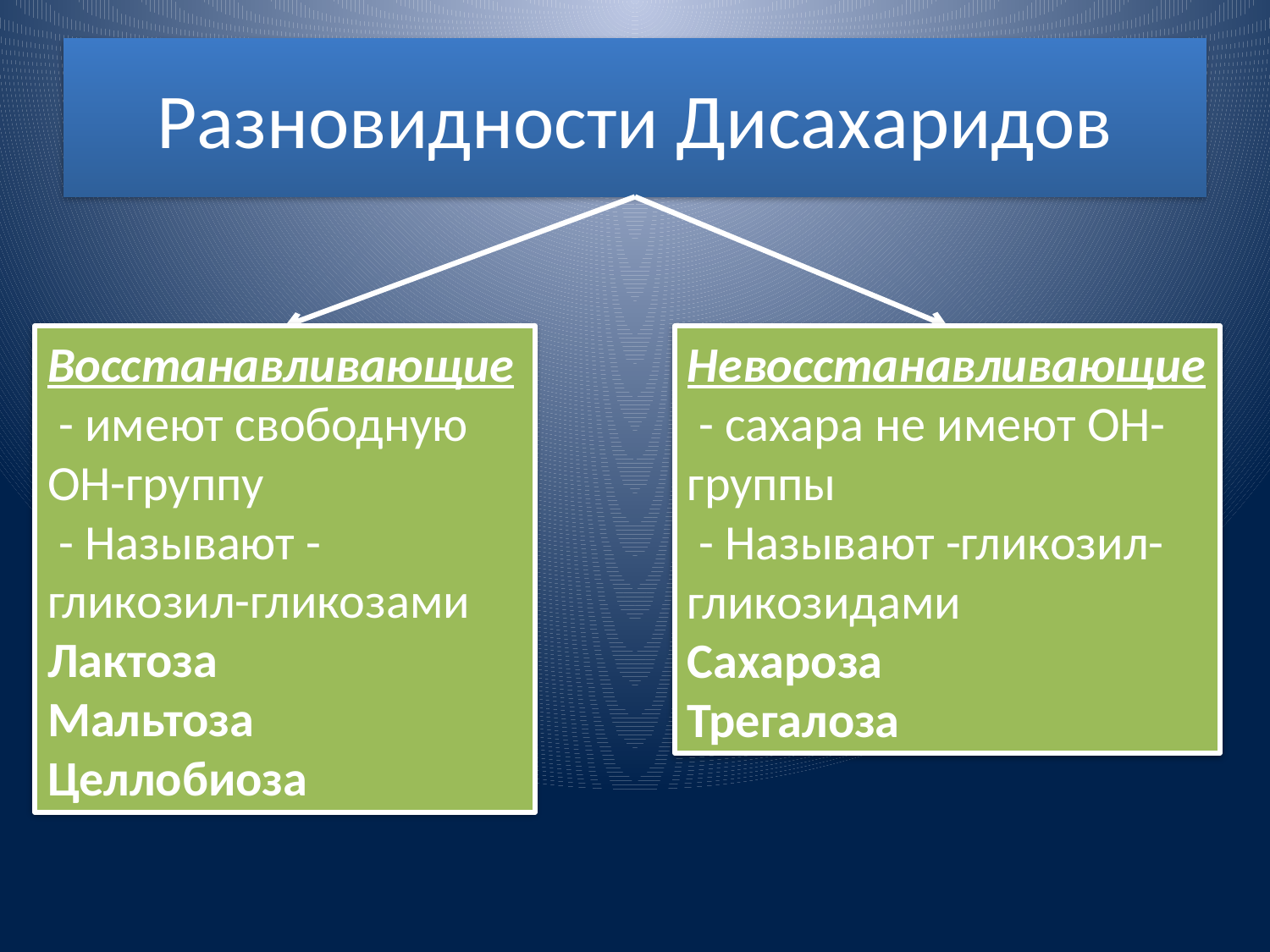

# Разновидности Дисахаридов
Восстанавливающие
 - имеют свободную ОН-группу
 - Называют -гликозил-гликозами
Лактоза
Мальтоза
Целлобиоза
Невосстанавливающие
 - сахара не имеют ОН-группы
 - Называют -гликозил-гликозидами
Сахароза
Трегалоза